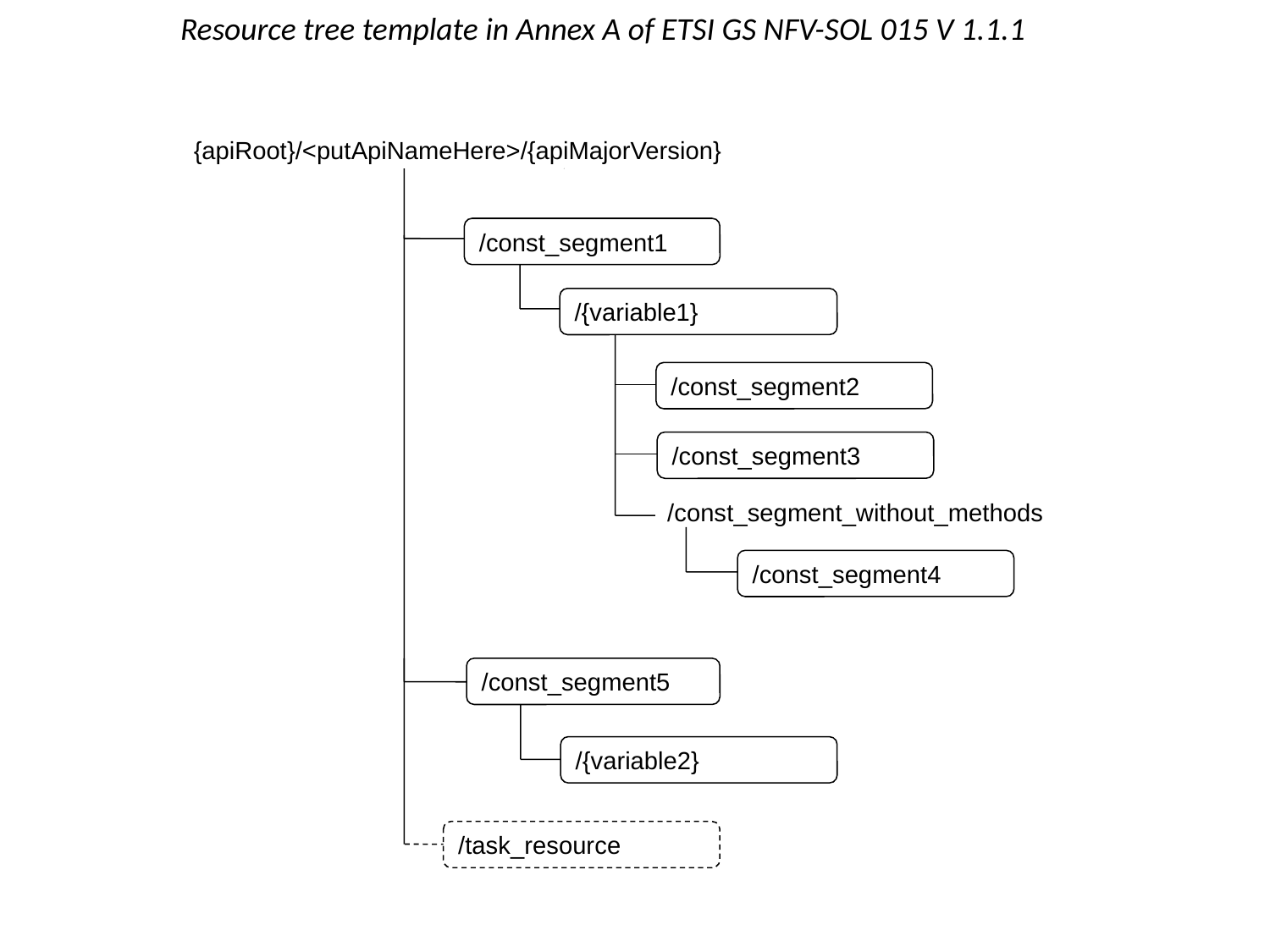

Resource tree template in Annex A of ETSI GS NFV-SOL 015 V 1.1.1
{apiRoot}/<putApiNameHere>/{apiMajorVersion}

/const_segment1

/{variable1}

/const_segment2
/const_segment3
/const_segment_without_methods

/const_segment4
/const_segment5

/{variable2}
/task_resource